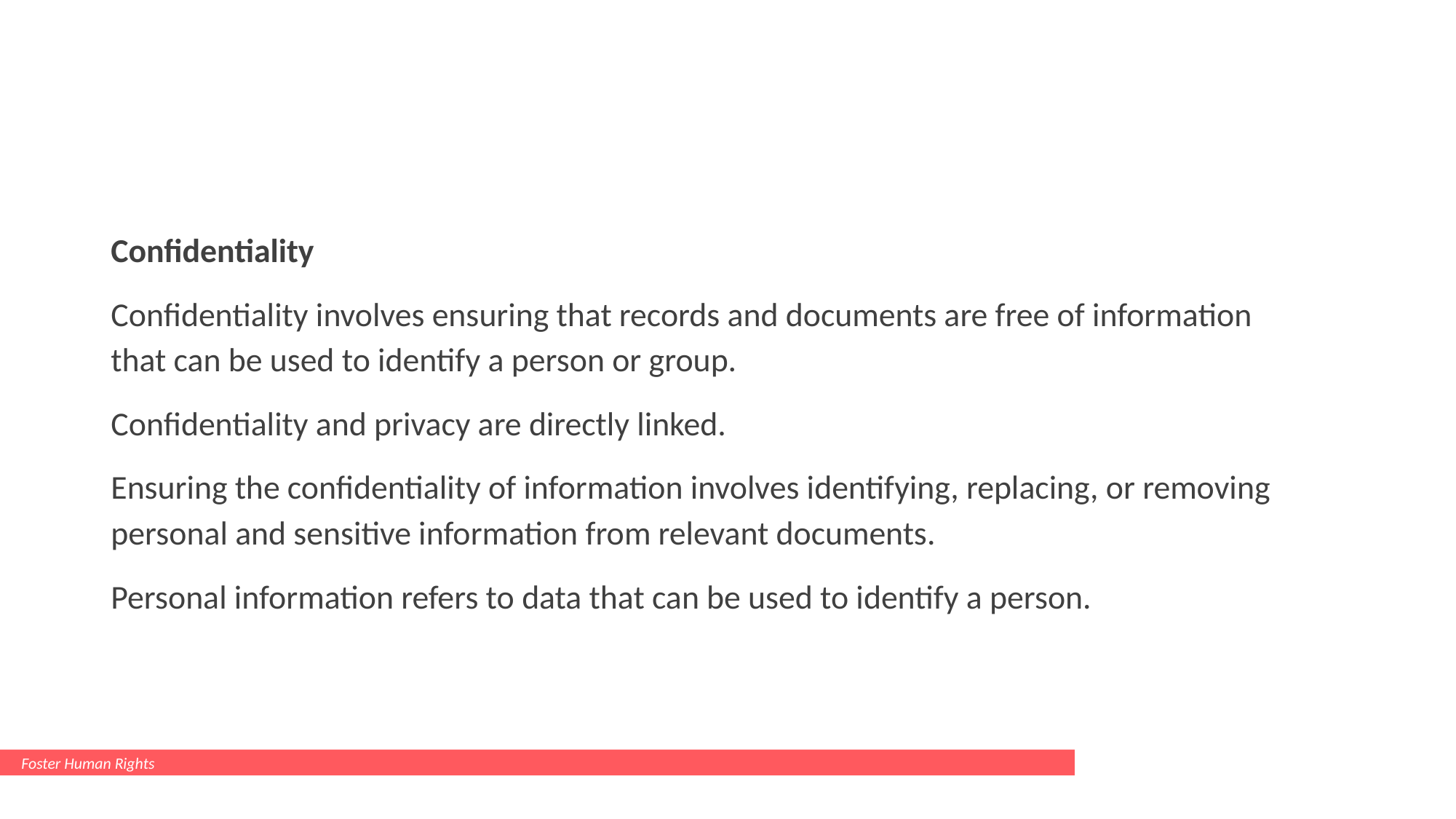

#
Confidentiality
Confidentiality involves ensuring that records and documents are free of information that can be used to identify a person or group.
Confidentiality and privacy are directly linked.
Ensuring the confidentiality of information involves identifying, replacing, or removing personal and sensitive information from relevant documents.
Personal information refers to data that can be used to identify a person.
Foster Human Rights